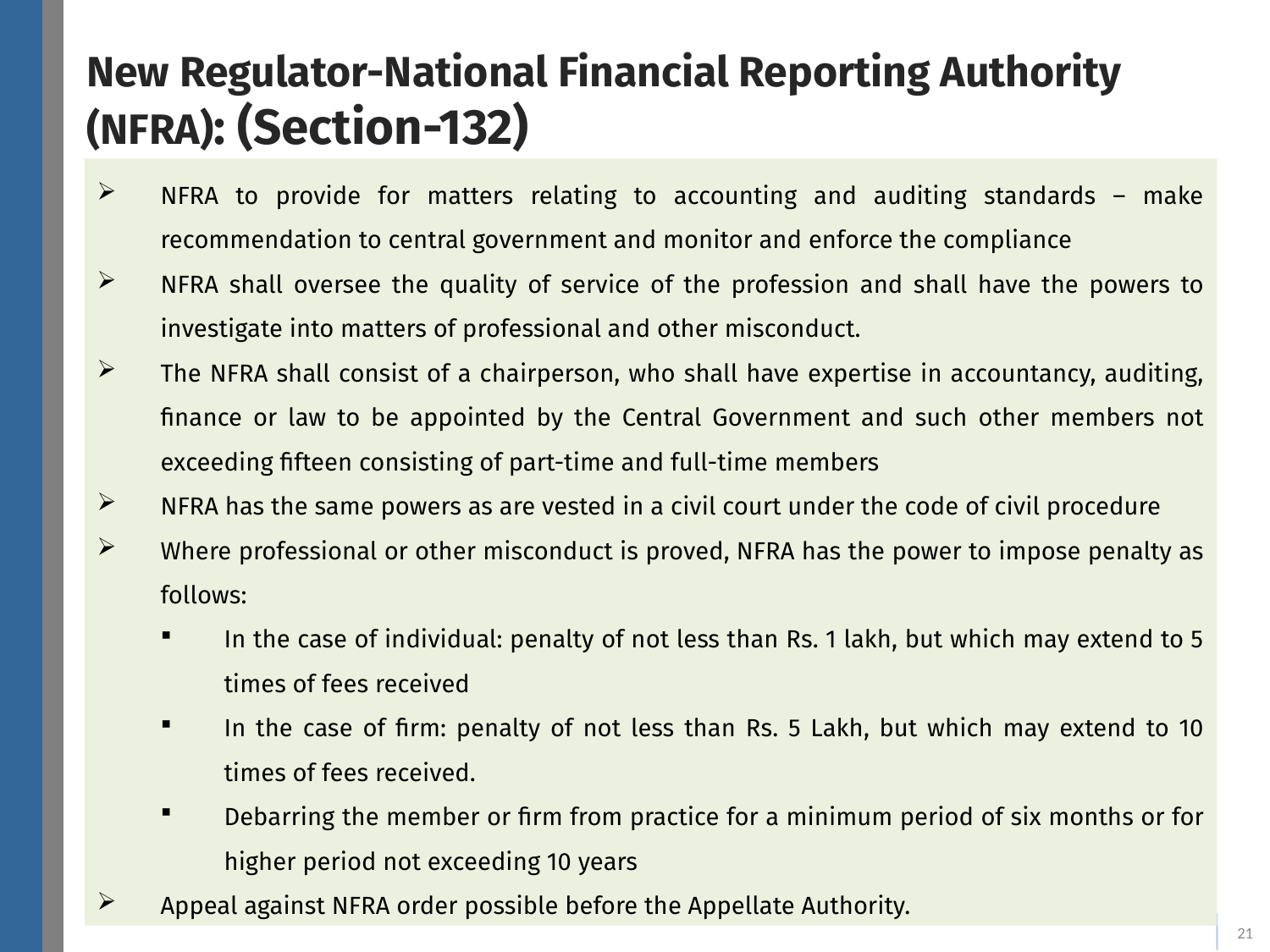

# New Regulator-National Financial Reporting Authority (NFRA): (Section-132)
NFRA to provide for matters relating to accounting and auditing standards – make recommendation to central government and monitor and enforce the compliance
NFRA shall oversee the quality of service of the profession and shall have the powers to investigate into matters of professional and other misconduct.
The NFRA shall consist of a chairperson, who shall have expertise in accountancy, auditing, finance or law to be appointed by the Central Government and such other members not exceeding fifteen consisting of part-time and full-time members
NFRA has the same powers as are vested in a civil court under the code of civil procedure
Where professional or other misconduct is proved, NFRA has the power to impose penalty as follows:
In the case of individual: penalty of not less than Rs. 1 lakh, but which may extend to 5 times of fees received
In the case of firm: penalty of not less than Rs. 5 Lakh, but which may extend to 10 times of fees received.
Debarring the member or firm from practice for a minimum period of six months or for higher period not exceeding 10 years
Appeal against NFRA order possible before the Appellate Authority.
21